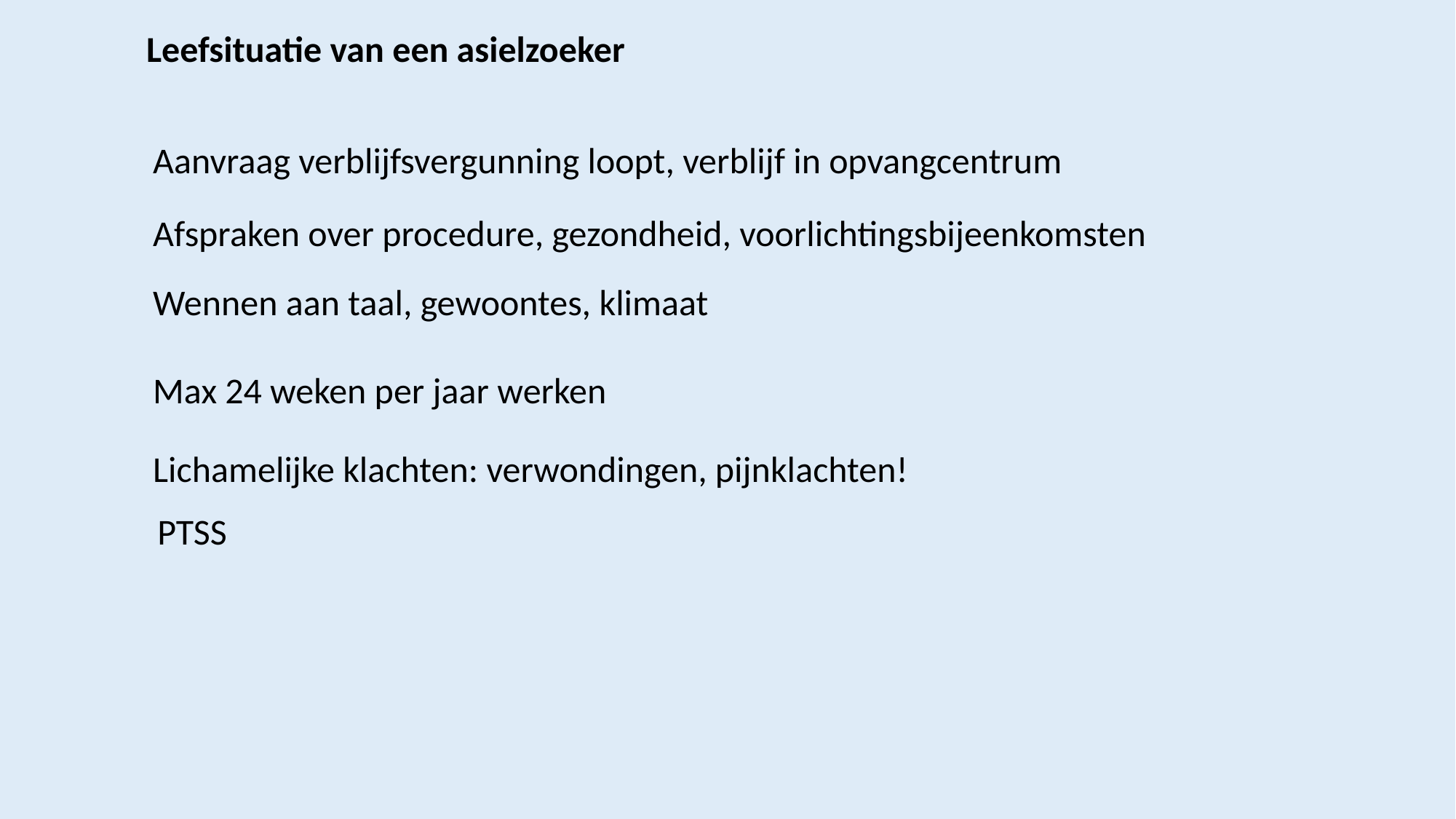

Leefsituatie van een asielzoeker

Aanvraag verblijfsvergunning loopt, verblijf in opvangcentrum
Afspraken over procedure, gezondheid, voorlichtingsbijeenkomsten
Wennen aan taal, gewoontes, klimaat
Max 24 weken per jaar werken
Lichamelijke klachten: verwondingen, pijnklachten!
PTSS